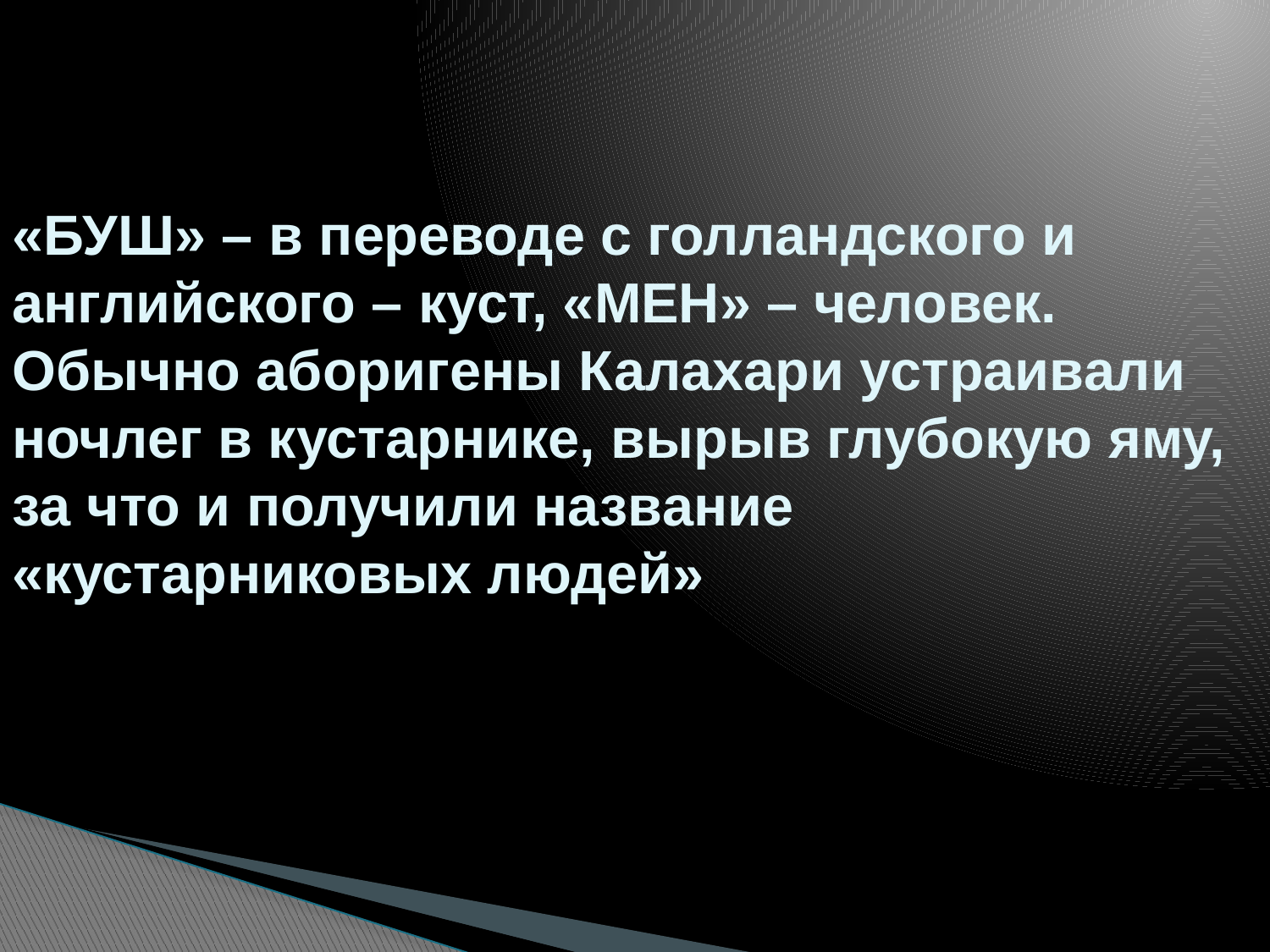

# «БУШ» – в переводе с голландского и английского – куст, «МЕН» – человек. Обычно аборигены Калахари устраивали ночлег в кустарнике, вырыв глубокую яму, за что и получили название «кустарниковых людей»